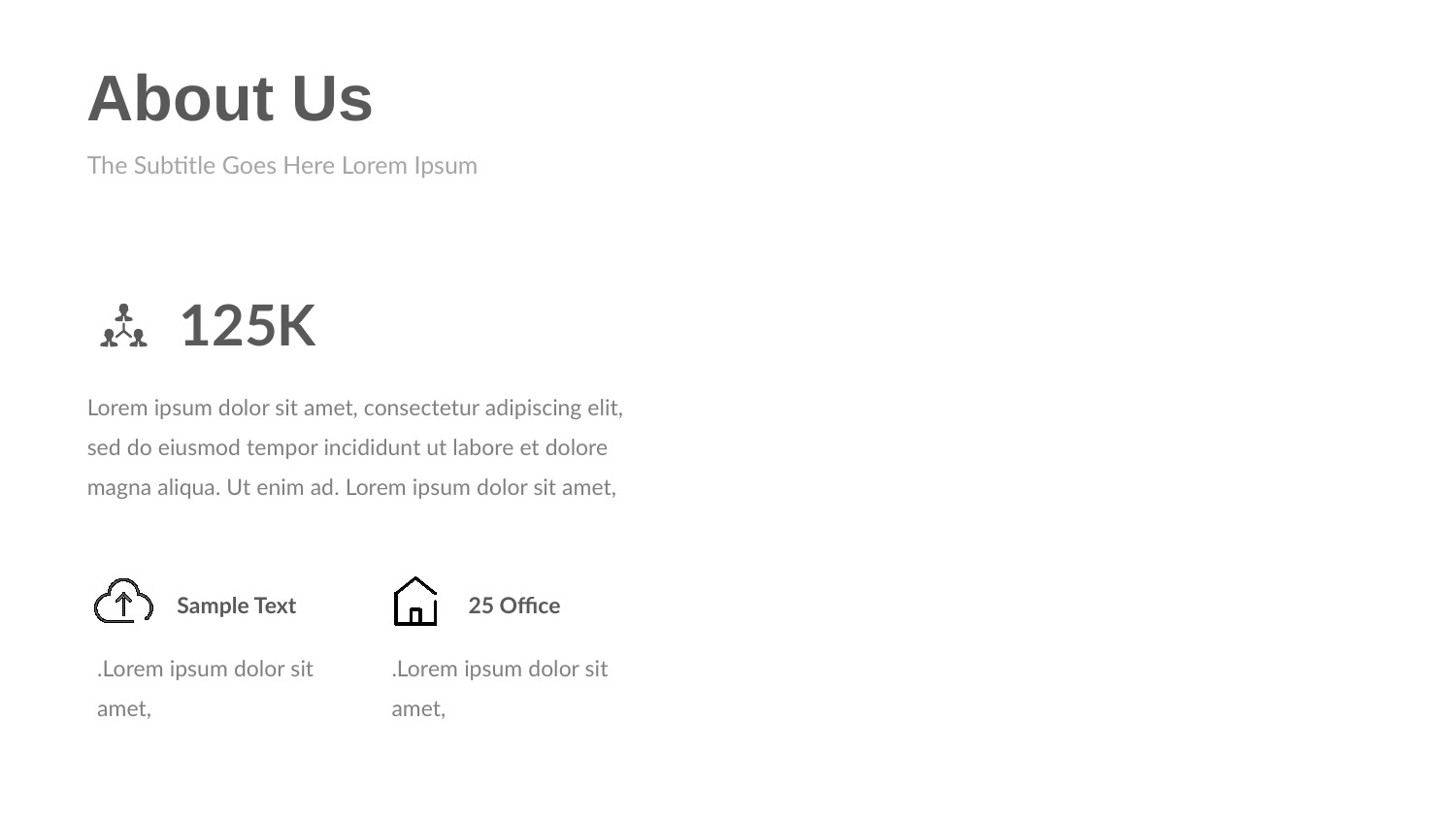

About Us
The Subtitle Goes Here Lorem Ipsum
125K

Lorem ipsum dolor sit amet, consectetur adipiscing elit, sed do eiusmod tempor incididunt ut labore et dolore magna aliqua. Ut enim ad. Lorem ipsum dolor sit amet,

Sample Text
25 Office
.Lorem ipsum dolor sit amet,
.Lorem ipsum dolor sit amet,